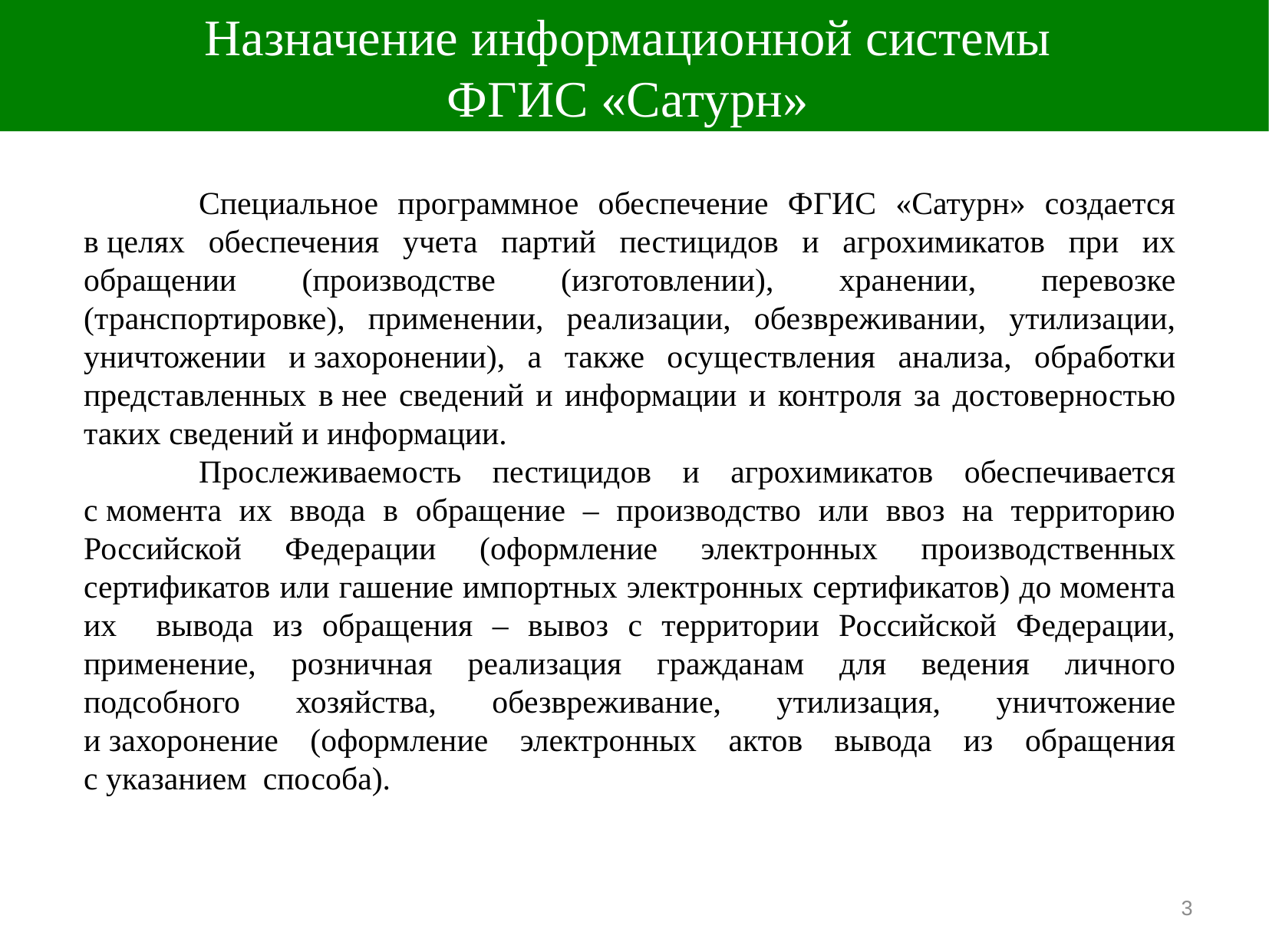

# Назначение информационной системы ФГИС «Сатурн»
	Специальное программное обеспечение ФГИС «Сатурн» создается в целях обеспечения учета партий пестицидов и агрохимикатов при их обращении (производстве (изготовлении), хранении, перевозке (транспортировке), применении, реализации, обезвреживании, утилизации, уничтожении и захоронении), а также осуществления анализа, обработки представленных в нее сведений и информации и контроля за достоверностью таких сведений и информации.
	Прослеживаемость пестицидов и агрохимикатов обеспечивается с момента их ввода в обращение – производство или ввоз на территорию Российской Федерации (оформление электронных производственных сертификатов или гашение импортных электронных сертификатов) до момента их  вывода из обращения – вывоз с территории Российской Федерации, применение, розничная реализация гражданам для ведения личного подсобного хозяйства, обезвреживание, утилизация, уничтожение и захоронение (оформление электронных актов вывода из обращения с указанием  способа).

3